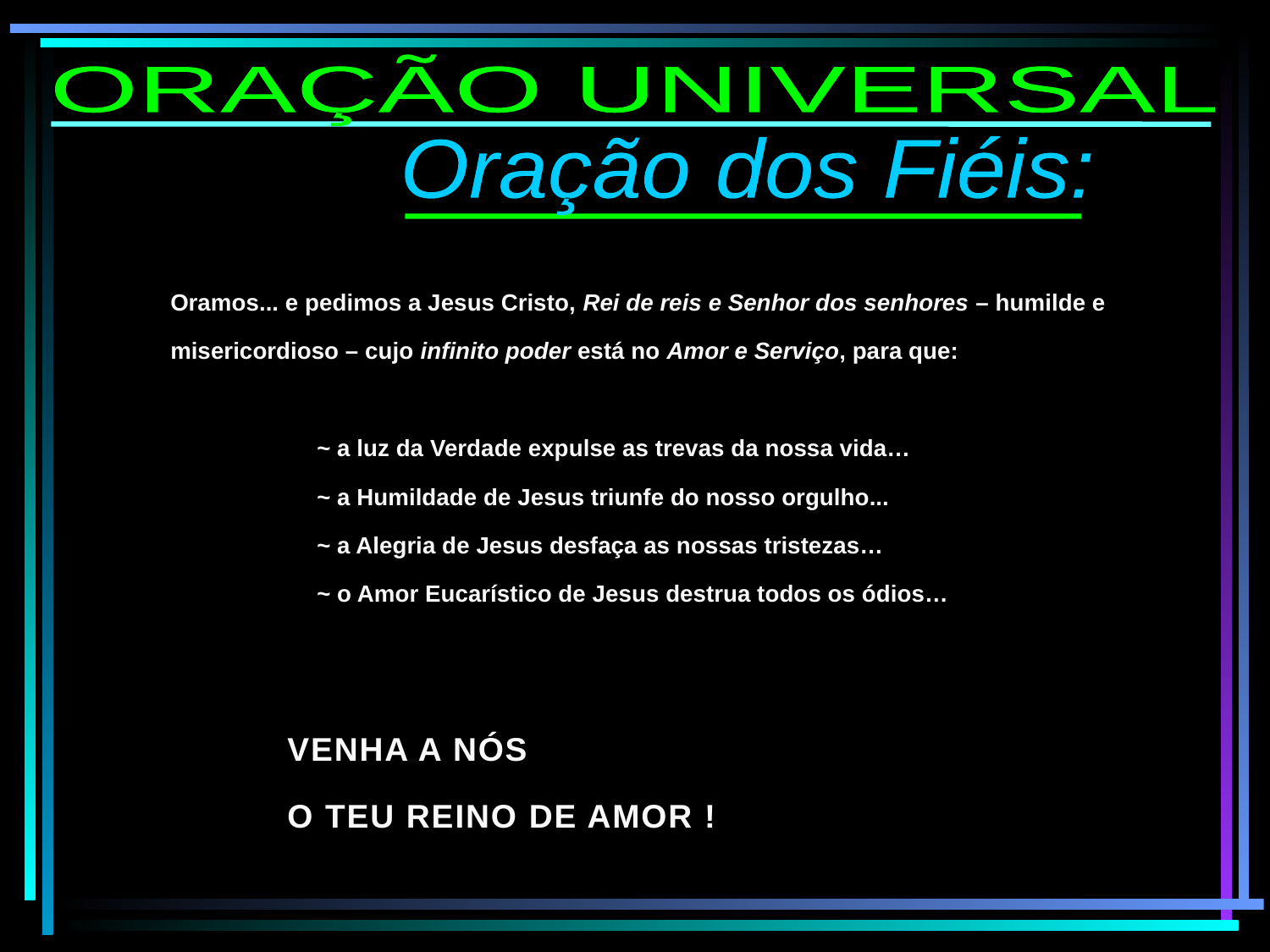

ORAÇÃO UNIVERSAL

Oração dos Fiéis:

Oramos... e pedimos a Jesus Cristo, Rei de reis e Senhor dos senhores – humilde e misericordioso – cujo infinito poder está no Amor e Serviço, para que:

   ~ a luz da Verdade expulse as trevas da nossa vida…
   ~ a Humildade de Jesus triunfe do nosso orgulho...
   ~ a Alegria de Jesus desfaça as nossas tristezas…
   ~ o Amor Eucarístico de Jesus destrua todos os ódios…
VENHA A NÓS
O TEU REINO DE AMOR !